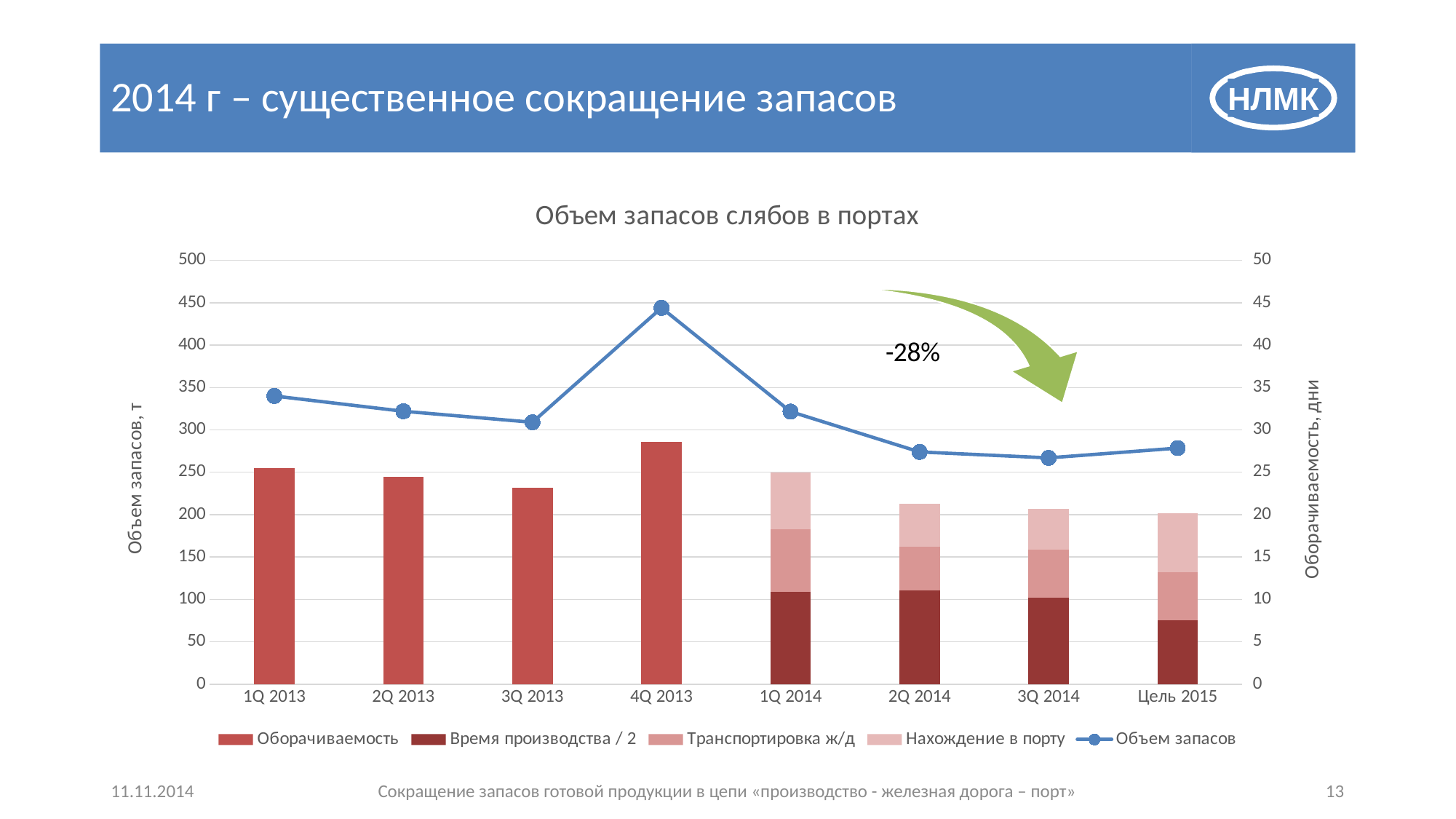

# 2014 г – существенное сокращение запасов

### Chart: Объем запасов слябов в портах

| Category | Оборачиваемость | Время производства / 2 | Транспортировка ж/д | Нахождение в порту | Объем запасов |
|---|---|---|---|---|---|
| 1Q 2013 | 25.5 | None | None | None | 340.0 |
| 2Q 2013 | 24.5 | None | None | None | 322.0 |
| 3Q 2013 | 23.2 | None | None | None | 309.0 |
| 4Q 2013 | 28.6 | None | None | None | 444.0 |
| 1Q 2014 | None | 10.9 | 7.386666666666667 | 6.659999999999999 | 321.5756 |
| 2Q 2014 | None | 11.078333333333333 | 5.1 | 5.096666666666667 | 274.0 |
| 3Q 2014 | None | 10.2 | 5.7 | 4.820833333333334 | 267.0 |
| Цель 2015 | None | 7.5 | 5.666666666666667 | 7.0 | 278.5297333333333 |
11.11.2014
13
Сокращение запасов готовой продукции в цепи «производство - железная дорога – порт»